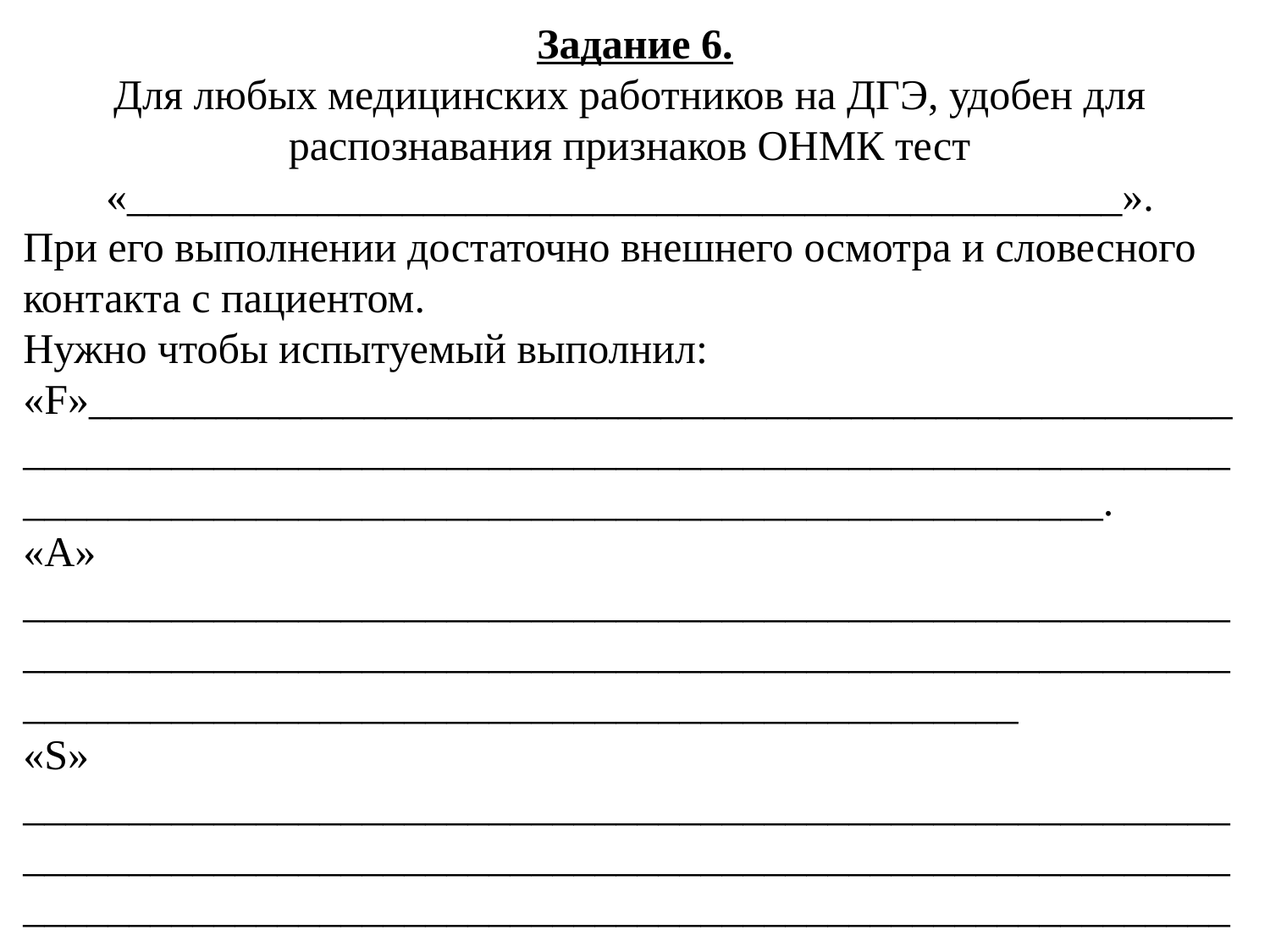

Задание 6.
Для любых медицинских работников на ДГЭ, удобен для
распознавания признаков ОНМК тест
«_______________________________________________».
При его выполнении достаточно внешнего осмотра и словесного контакта с пациентом.
Нужно чтобы испытуемый выполнил:
«F»__________________________________________________________________________________________________________________________________________________________________.
«A» _________________________________________________________________________________________________________________________________________________________________
«S» _________________________________________________________________________________________________________________________________________________________________________________________________________________________________